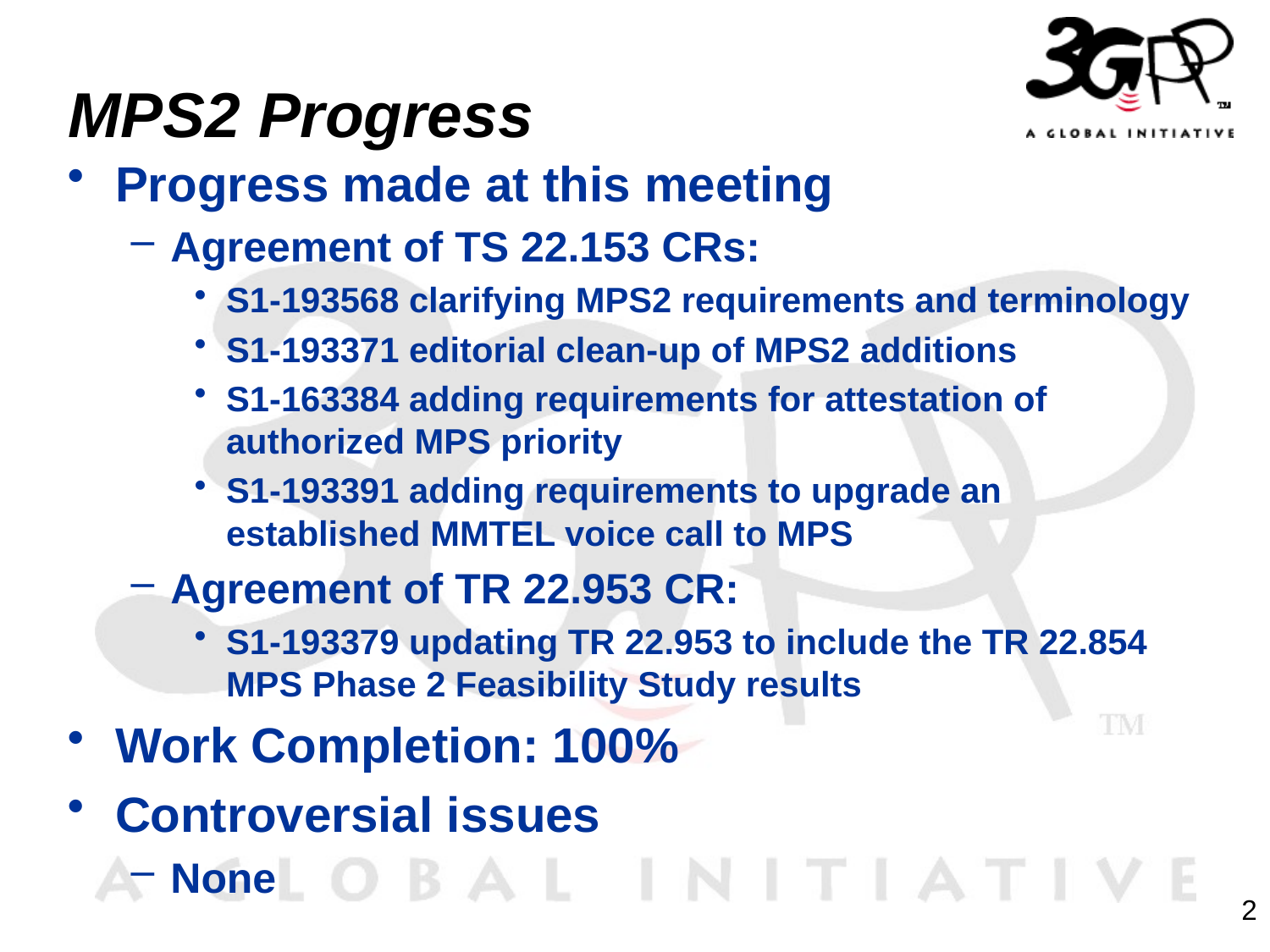

# MPS2 Progress
Progress made at this meeting
Agreement of TS 22.153 CRs:
S1-193568 clarifying MPS2 requirements and terminology
S1-193371 editorial clean-up of MPS2 additions
S1-163384 adding requirements for attestation of authorized MPS priority
S1-193391 adding requirements to upgrade an established MMTEL voice call to MPS
Agreement of TR 22.953 CR:
S1-193379 updating TR 22.953 to include the TR 22.854 MPS Phase 2 Feasibility Study results
Work Completion: 100%
Controversial issues
None
2